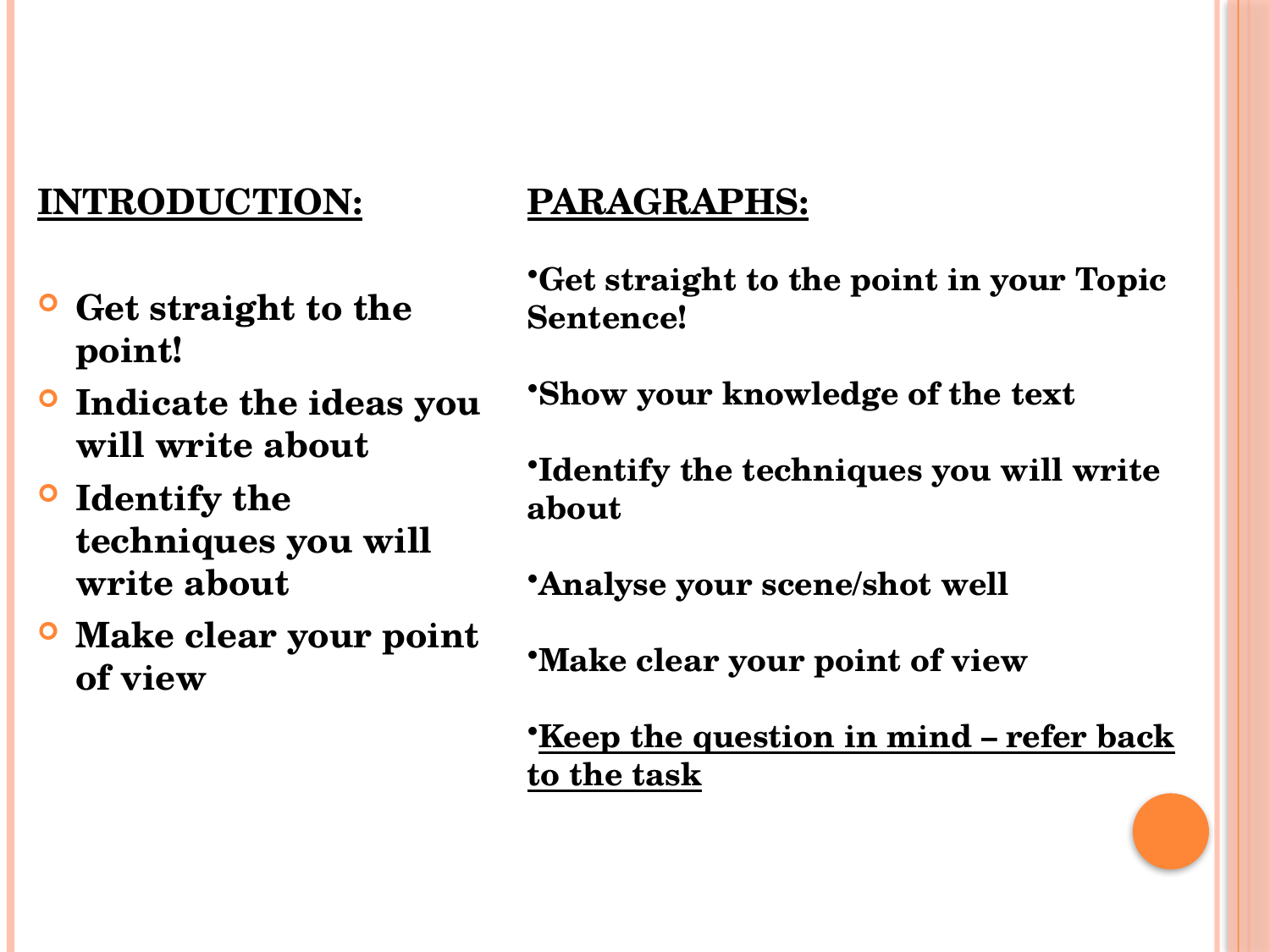

#
INTRODUCTION:

Get straight to the point!
Indicate the ideas you will write about
Identify the techniques you will write about
Make clear your point of view
PARAGRAPHS:

Get straight to the point in your Topic Sentence!

Show your knowledge of the text

Identify the techniques you will write about

Analyse your scene/shot well

Make clear your point of view

Keep the question in mind – refer back to the task